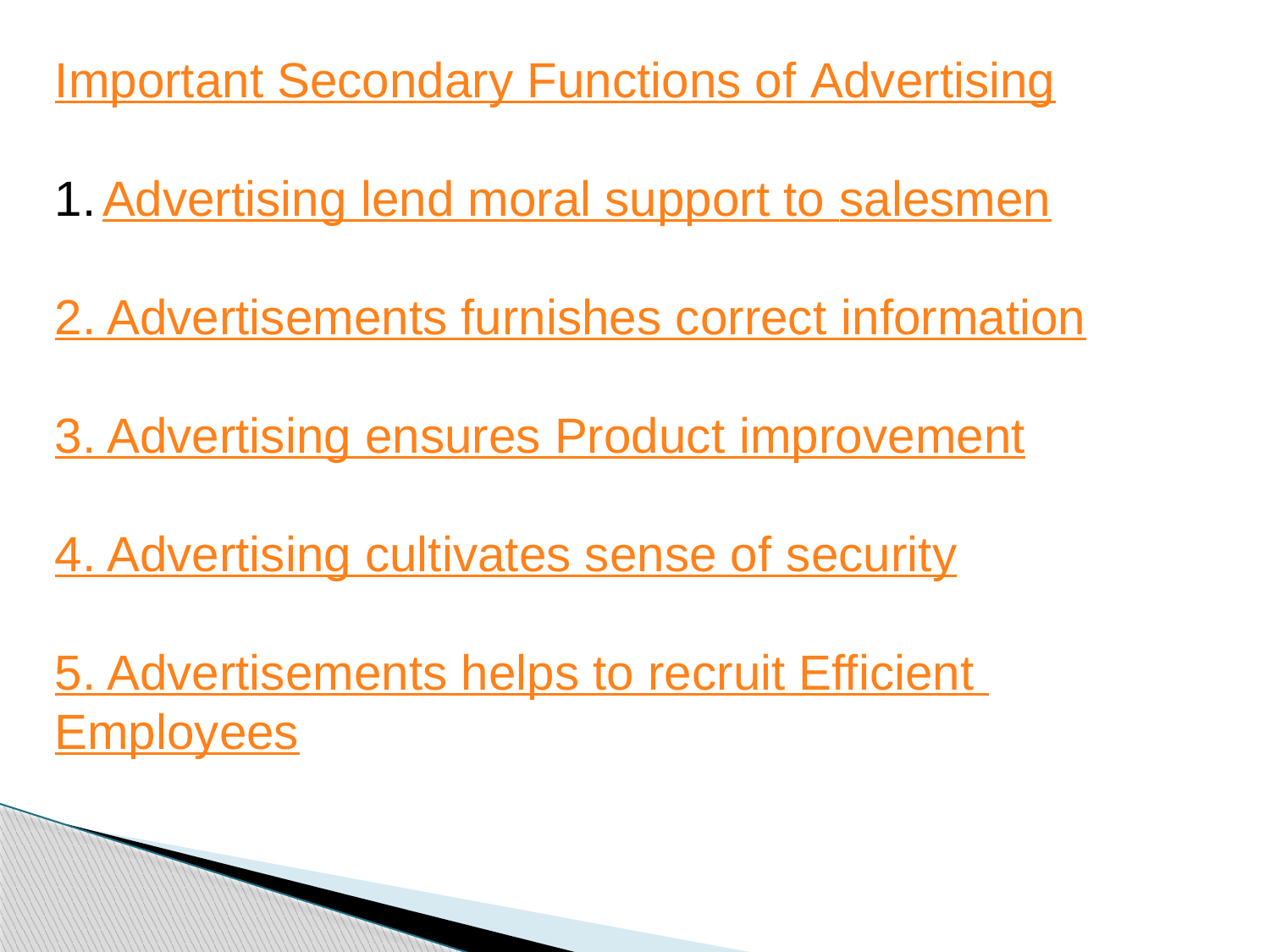

Important Secondary Functions of Advertising

Advertising lend moral support to salesmen

2. Advertisements furnishes correct information

3. Advertising ensures Product improvement

4. Advertising cultivates sense of security

5. Advertisements helps to recruit Efficient Employees